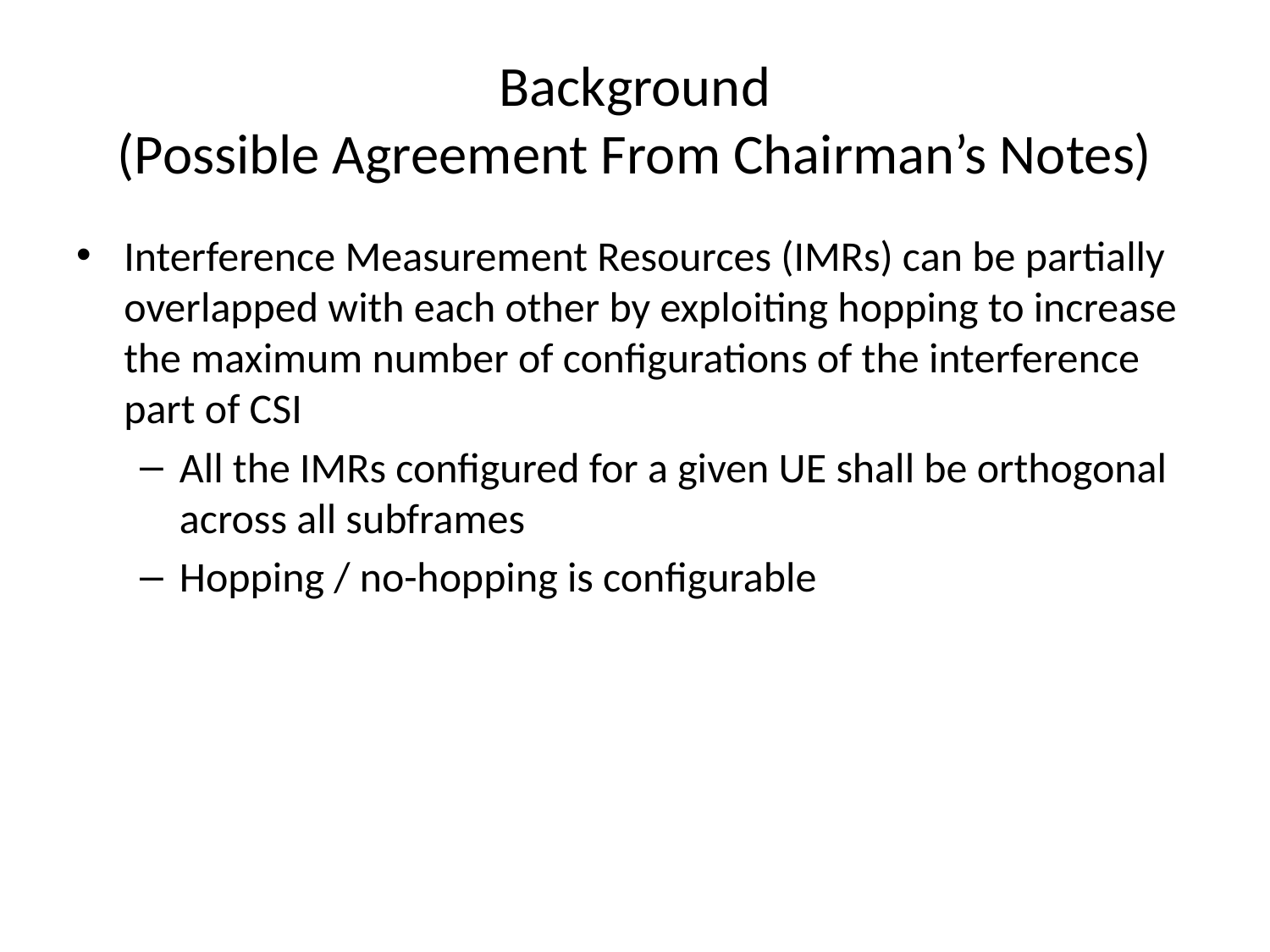

# Background (Possible Agreement From Chairman’s Notes)
Interference Measurement Resources (IMRs) can be partially overlapped with each other by exploiting hopping to increase the maximum number of configurations of the interference part of CSI
All the IMRs configured for a given UE shall be orthogonal across all subframes
Hopping / no-hopping is configurable